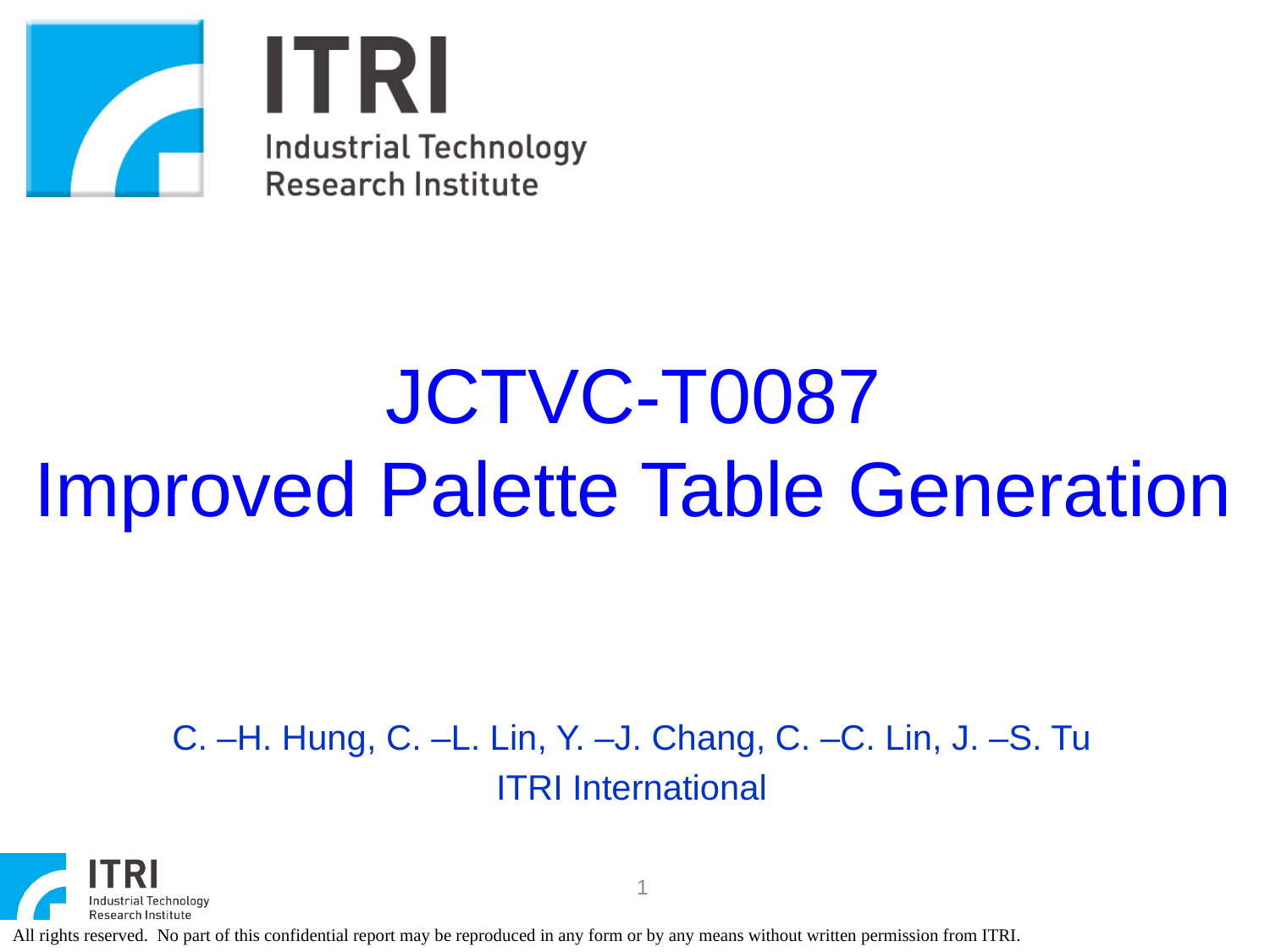

# JCTVC-T0087 Improved Palette Table Generation
C. –H. Hung, C. –L. Lin, Y. –J. Chang, C. –C. Lin, J. –S. Tu
ITRI International

1